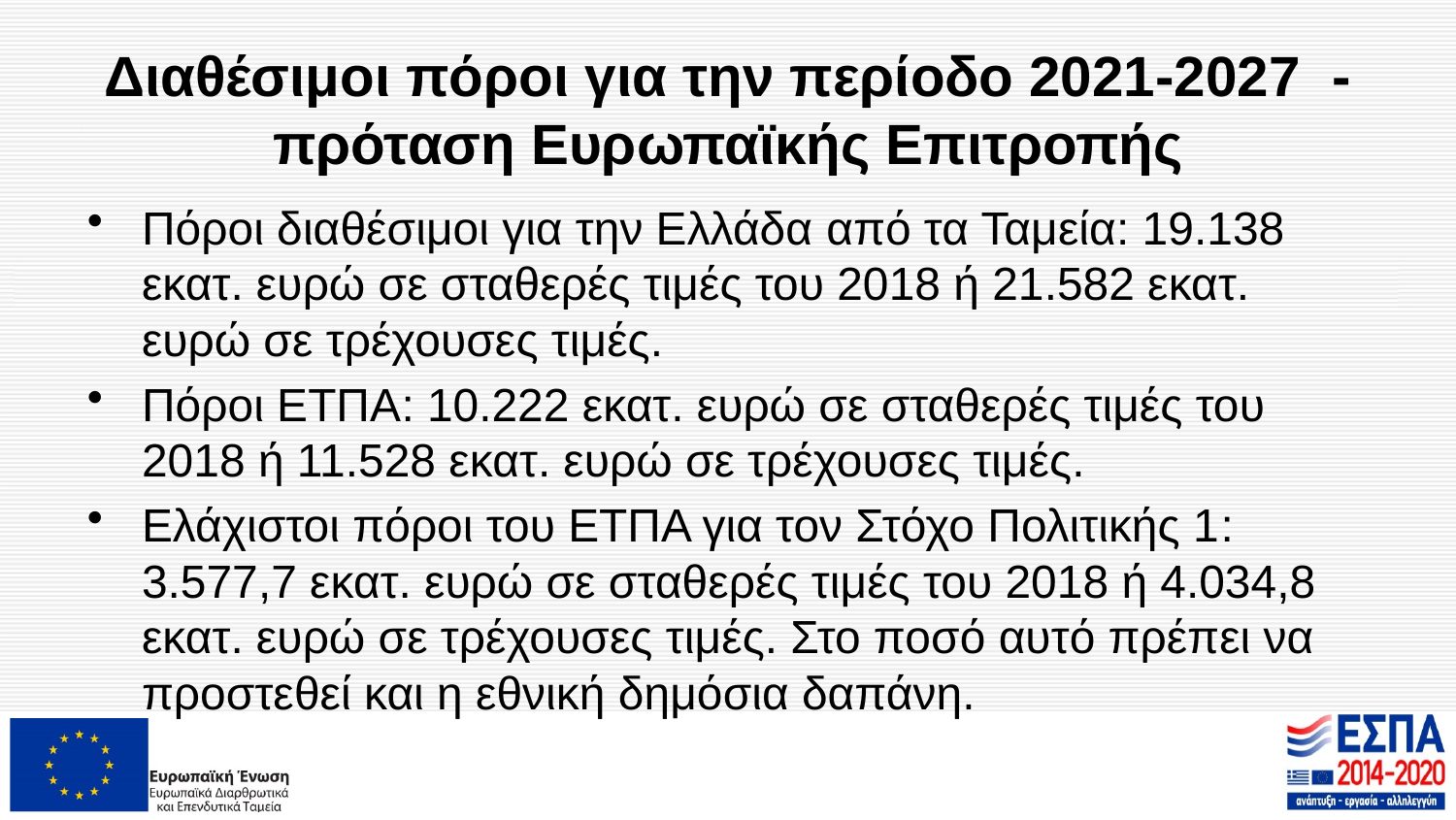

# Διαθέσιμοι πόροι για την περίοδο 2021-2027  -πρόταση Ευρωπαϊκής Επιτροπής
Πόροι διαθέσιμοι για την Ελλάδα από τα Ταμεία: 19.138 εκατ. ευρώ σε σταθερές τιμές του 2018 ή 21.582 εκατ. ευρώ σε τρέχουσες τιμές.
Πόροι ΕΤΠΑ: 10.222 εκατ. ευρώ σε σταθερές τιμές του 2018 ή 11.528 εκατ. ευρώ σε τρέχουσες τιμές.
Ελάχιστοι πόροι του ΕΤΠΑ για τον Στόχο Πολιτικής 1: 3.577,7 εκατ. ευρώ σε σταθερές τιμές του 2018 ή 4.034,8 εκατ. ευρώ σε τρέχουσες τιμές. Στο ποσό αυτό πρέπει να προστεθεί και η εθνική δημόσια δαπάνη.